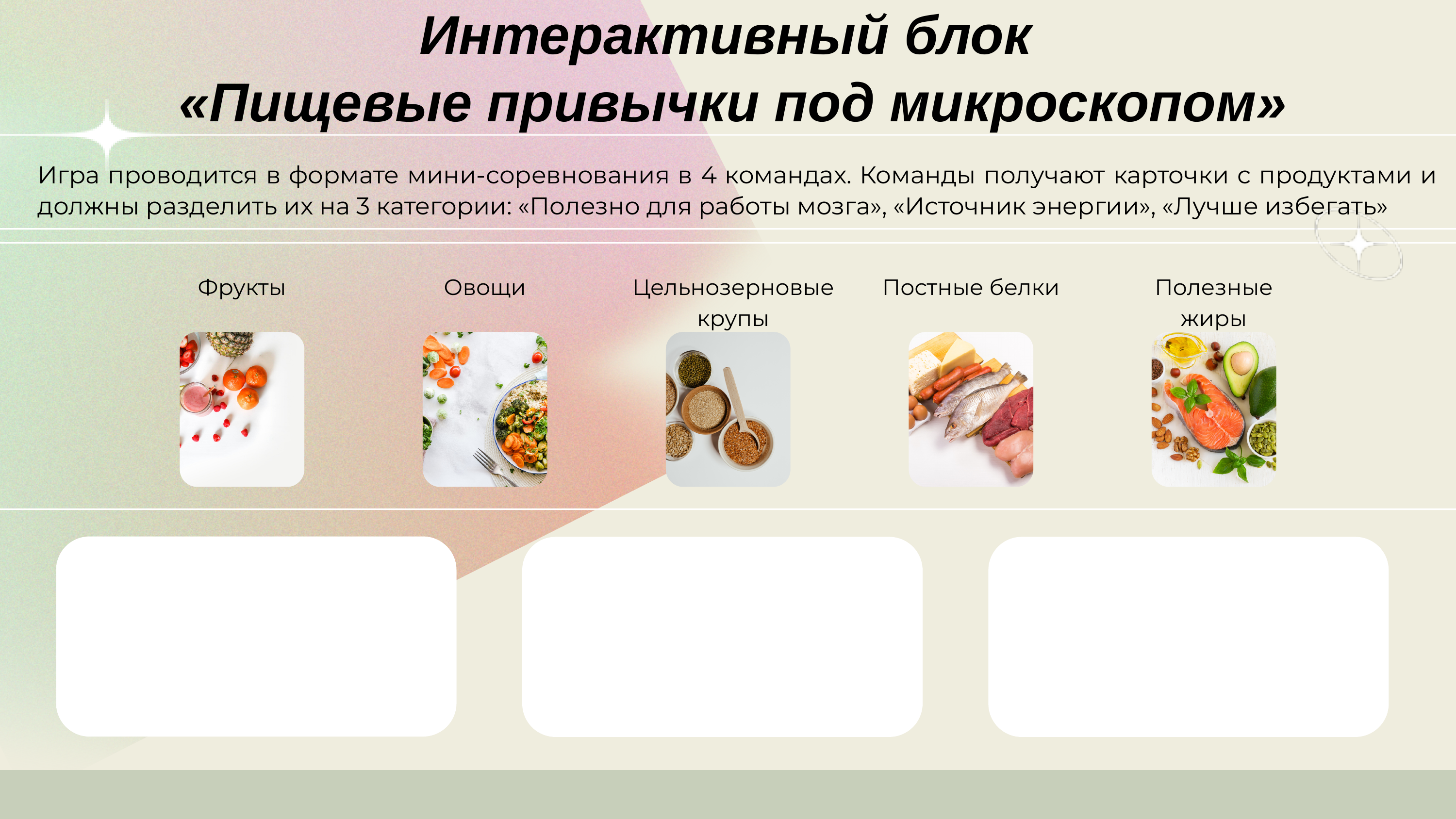

Интерактивный блок
«Пищевые привычки под микроскопом»

Игра проводится в формате мини-соревнования в 4 командах. Команды получают карточки с продуктами и должны разделить их на 3 категории: «Полезно для работы мозга», «Источник энергии», «Лучше избегать»

Фрукты
Овощи
Цельнозерновые крупы
Постные белки
Полезные жиры